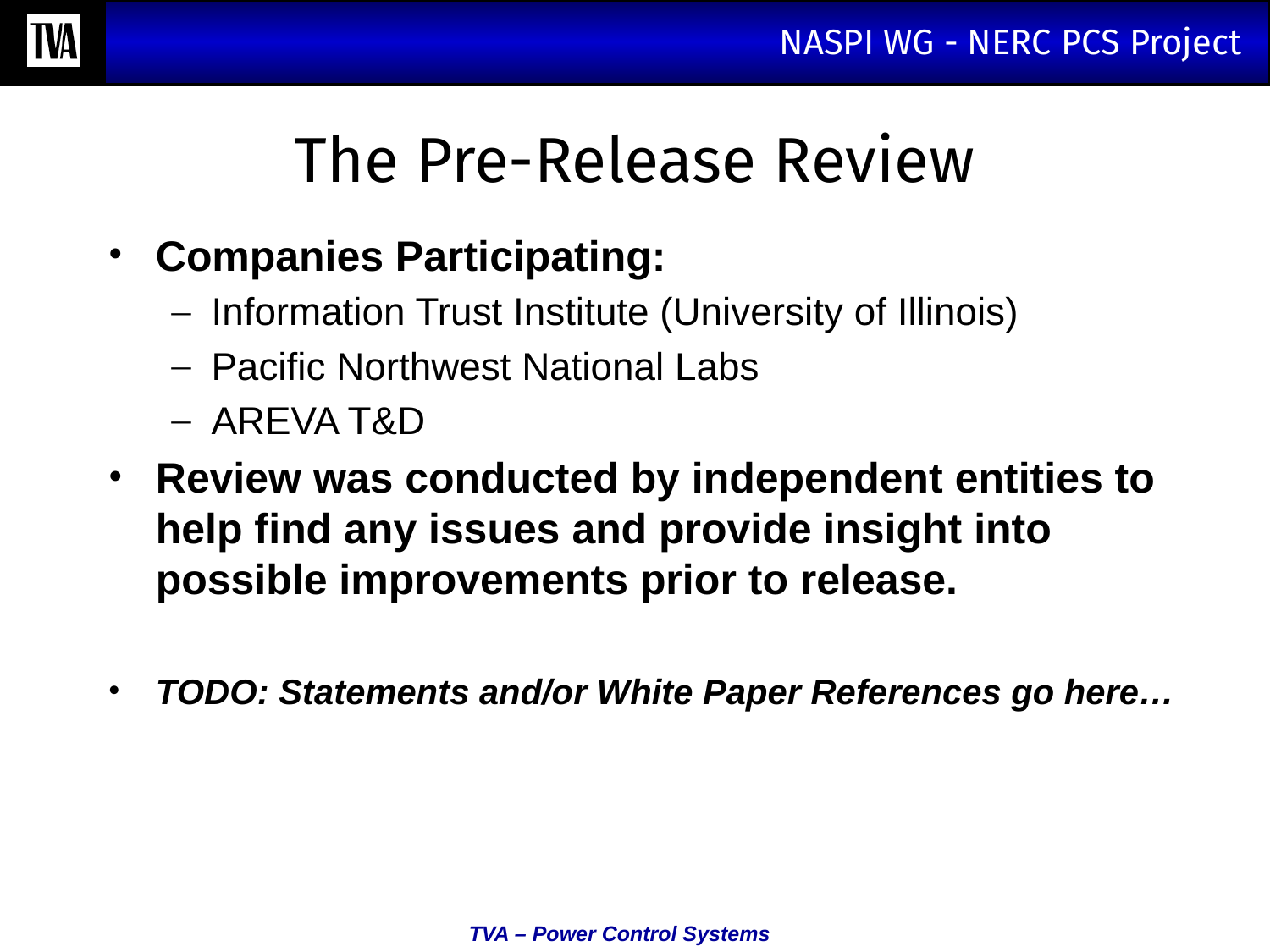

# The Pre-Release Review
Companies Participating:
Information Trust Institute (University of Illinois)
Pacific Northwest National Labs
AREVA T&D
Review was conducted by independent entities to help find any issues and provide insight into possible improvements prior to release.

TODO: Statements and/or White Paper References go here…